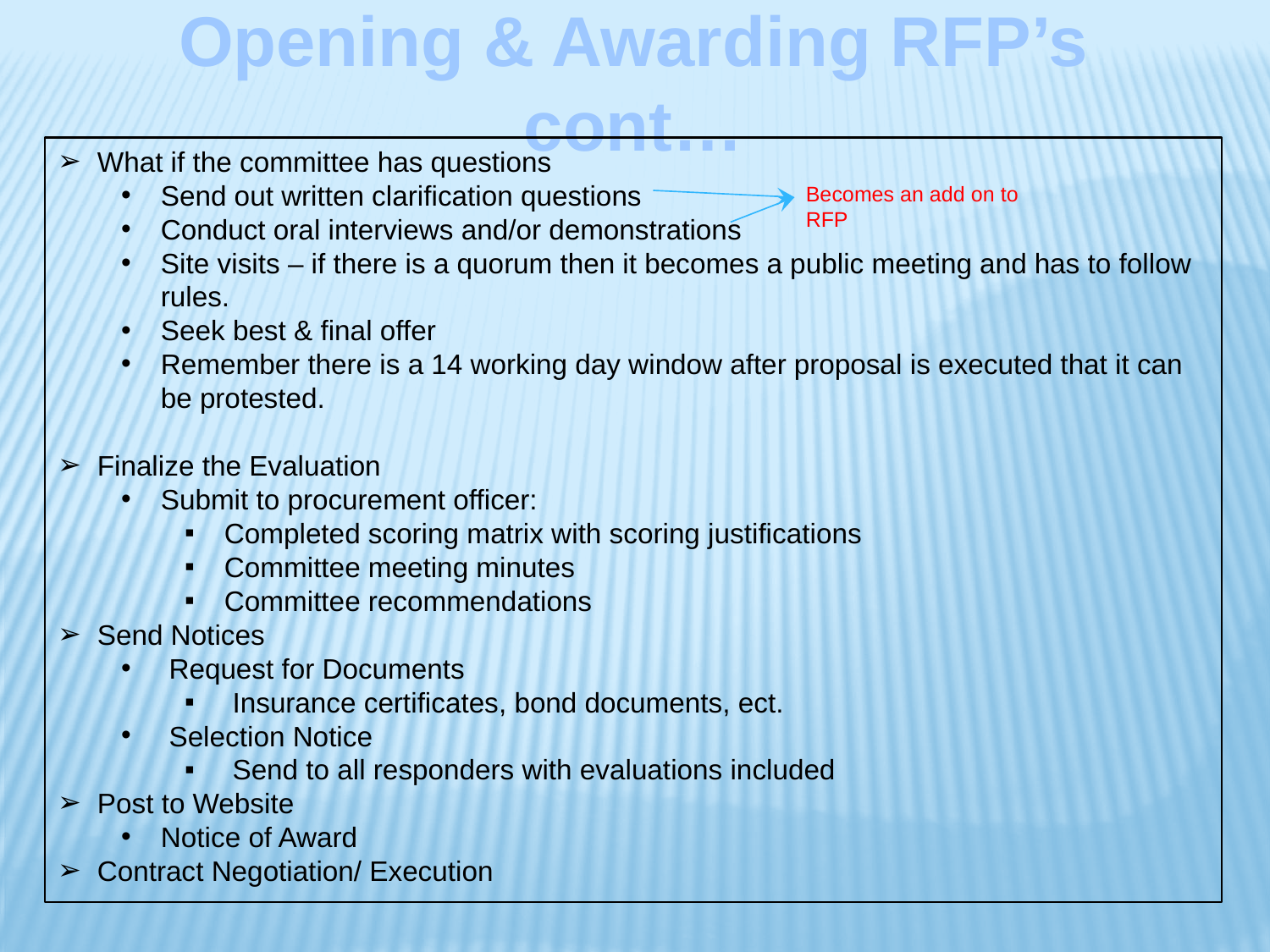

Opening & Awarding RFP’s cont…
What if the committee has questions
Send out written clarification questions
Conduct oral interviews and/or demonstrations
Site visits – if there is a quorum then it becomes a public meeting and has to follow rules.
Seek best & final offer
Remember there is a 14 working day window after proposal is executed that it can be protested.

Finalize the Evaluation
Submit to procurement officer:
Completed scoring matrix with scoring justifications
Committee meeting minutes
Committee recommendations
Send Notices
Request for Documents
Insurance certificates, bond documents, ect.
Selection Notice
Send to all responders with evaluations included
Post to Website
Notice of Award
Contract Negotiation/ Execution
Becomes an add on to RFP